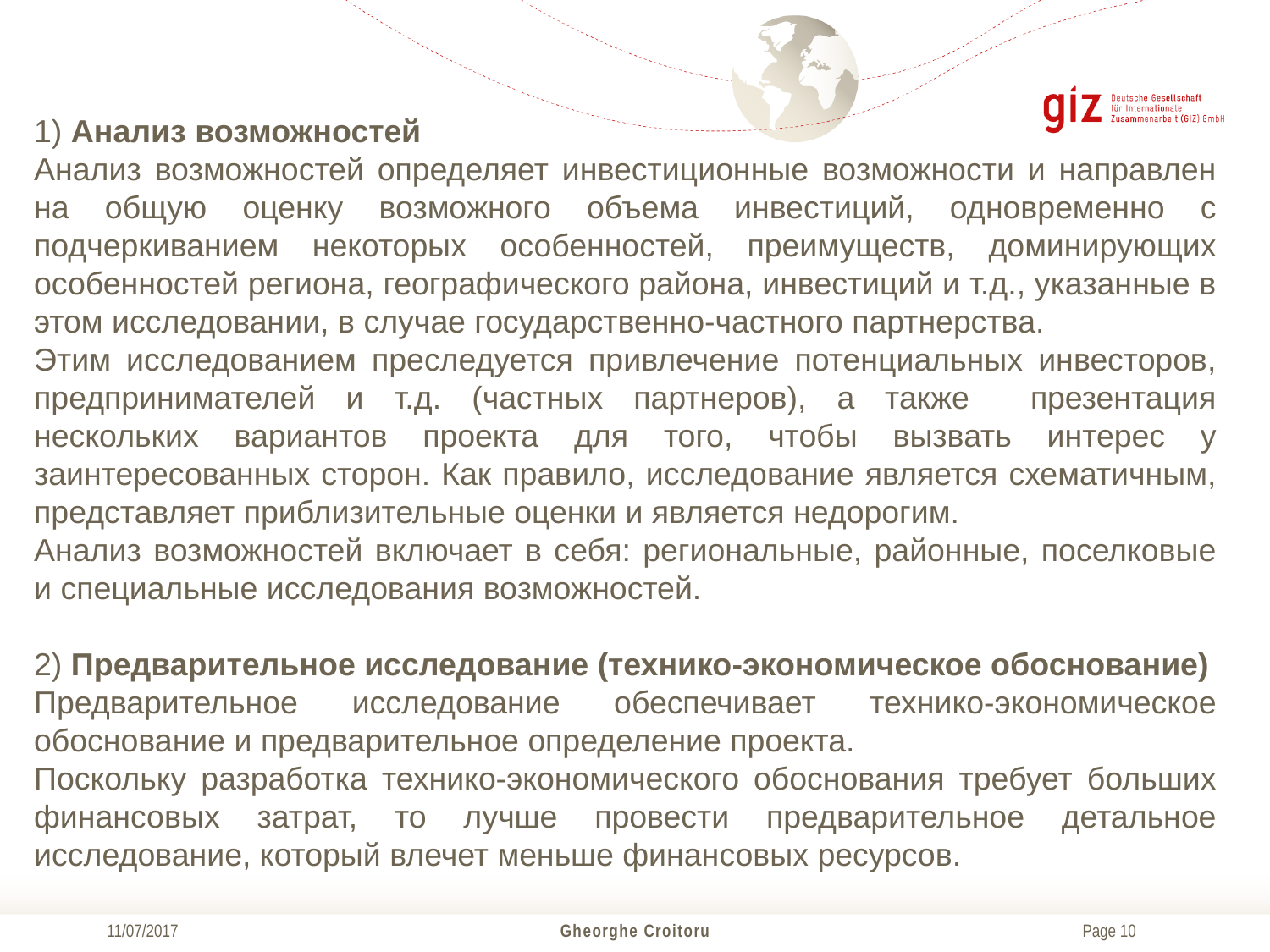

1) Анализ возможностей
Анализ возможностей определяет инвестиционные возможности и направлен на общую оценку возможного объема инвестиций, одновременно с подчеркиванием некоторых особенностей, преимуществ, доминирующих особенностей региона, географического района, инвестиций и т.д., указанные в этом исследовании, в случае государственно-частного партнерства.
Этим исследованием преследуется привлечение потенциальных инвесторов, предпринимателей и т.д. (частных партнеров), а также  презентация нескольких вариантов проекта для того, чтобы вызвать интерес у заинтересованных сторон. Как правило, исследование является схематичным, представляет приблизительные оценки и является недорогим.
Анализ возможностей включает в себя: региональные, районные, поселковые и специальные исследования возможностей.

2) Предварительное исследование (технико-экономическое обоснование)
Предварительное исследование обеспечивает технико-экономическое обоснование и предварительное определение проекта.
Поскольку разработка технико-экономического обоснования требует больших финансовых затрат, то лучше провести предварительное детальное исследование, который влечет меньше финансовых ресурсов.

11/07/2017
Gheorghe Croitoru